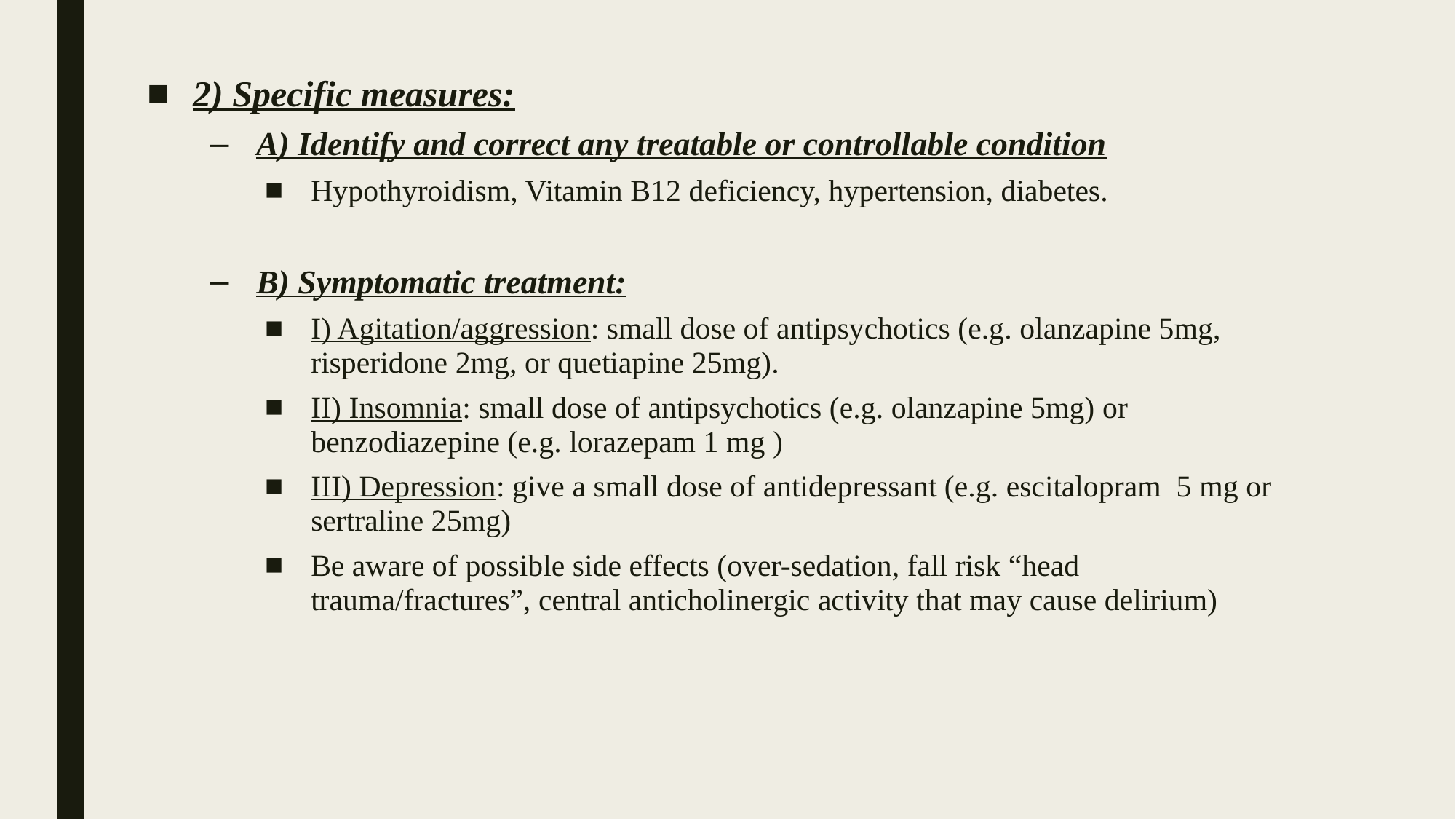

2) Specific measures:
A) Identify and correct any treatable or controllable condition
Hypothyroidism, Vitamin B12 deficiency, hypertension, diabetes.

B) Symptomatic treatment:
I) Agitation/aggression: small dose of antipsychotics (e.g. olanzapine 5mg, risperidone 2mg, or quetiapine 25mg).
II) Insomnia: small dose of antipsychotics (e.g. olanzapine 5mg) or benzodiazepine (e.g. lorazepam 1 mg )
III) Depression: give a small dose of antidepressant (e.g. escitalopram  5 mg or sertraline 25mg)
Be aware of possible side effects (over-sedation, fall risk “head trauma/fractures”, central anticholinergic activity that may cause delirium)